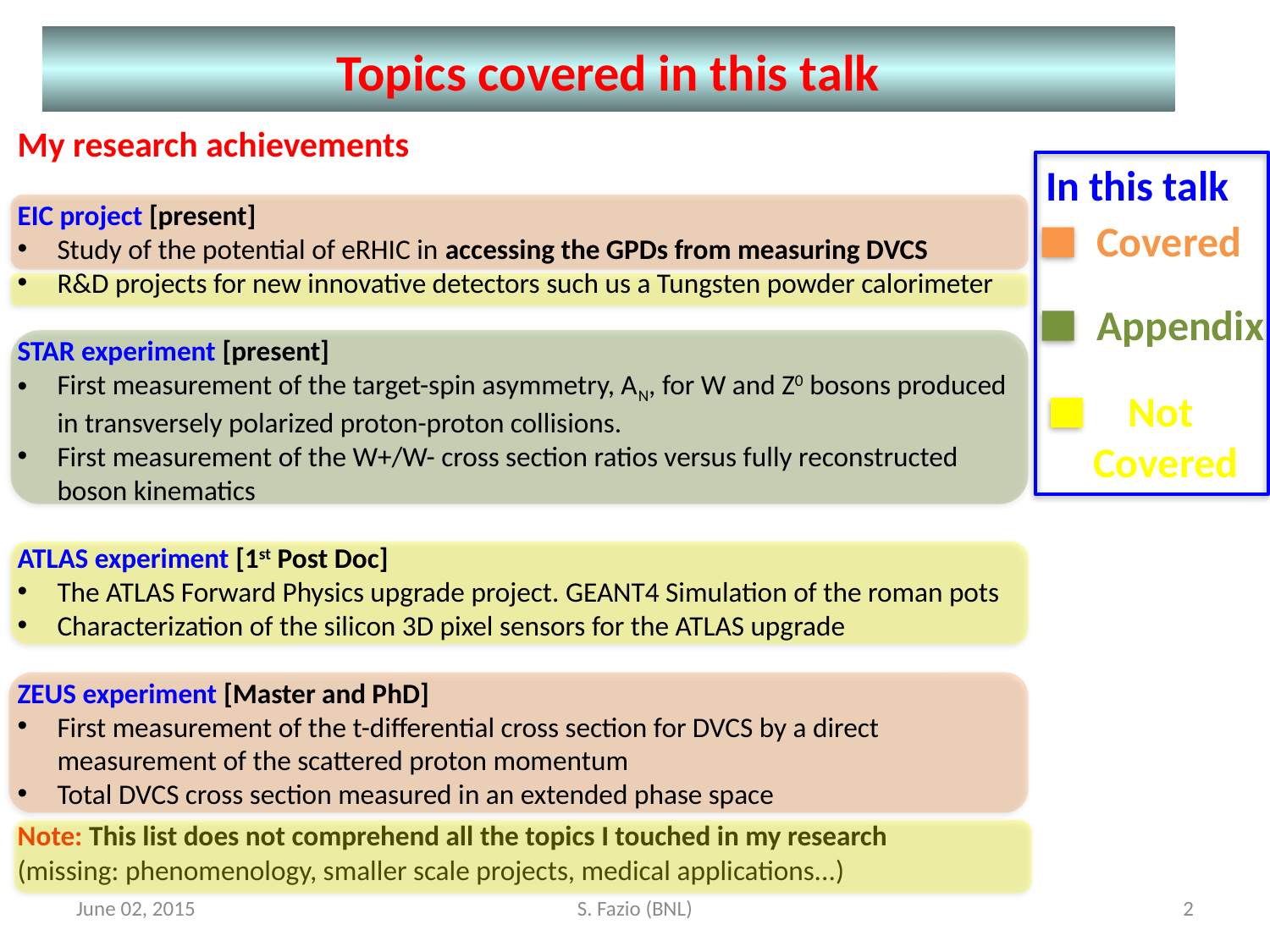

Topics covered in this talk
My research achievements

EIC project [present]
Study of the potential of eRHIC in accessing the GPDs from measuring DVCS
R&D projects for new innovative detectors such us a Tungsten powder calorimeter

STAR experiment [present]
First measurement of the target-spin asymmetry, AN, for W and Z0 bosons produced in transversely polarized proton-proton collisions.
First measurement of the W+/W- cross section ratios versus fully reconstructed boson kinematics

ATLAS experiment [1st Post Doc]
The ATLAS Forward Physics upgrade project. GEANT4 Simulation of the roman pots
Characterization of the silicon 3D pixel sensors for the ATLAS upgrade

ZEUS experiment [Master and PhD]
First measurement of the t-differential cross section for DVCS by a direct measurement of the scattered proton momentum
Total DVCS cross section measured in an extended phase space

In this talk

Covered

Appendix

Not
Covered

Note: This list does not comprehend all the topics I touched in my research
(missing: phenomenology, smaller scale projects, medical applications...)

June 02, 2015
S. Fazio (BNL)
2